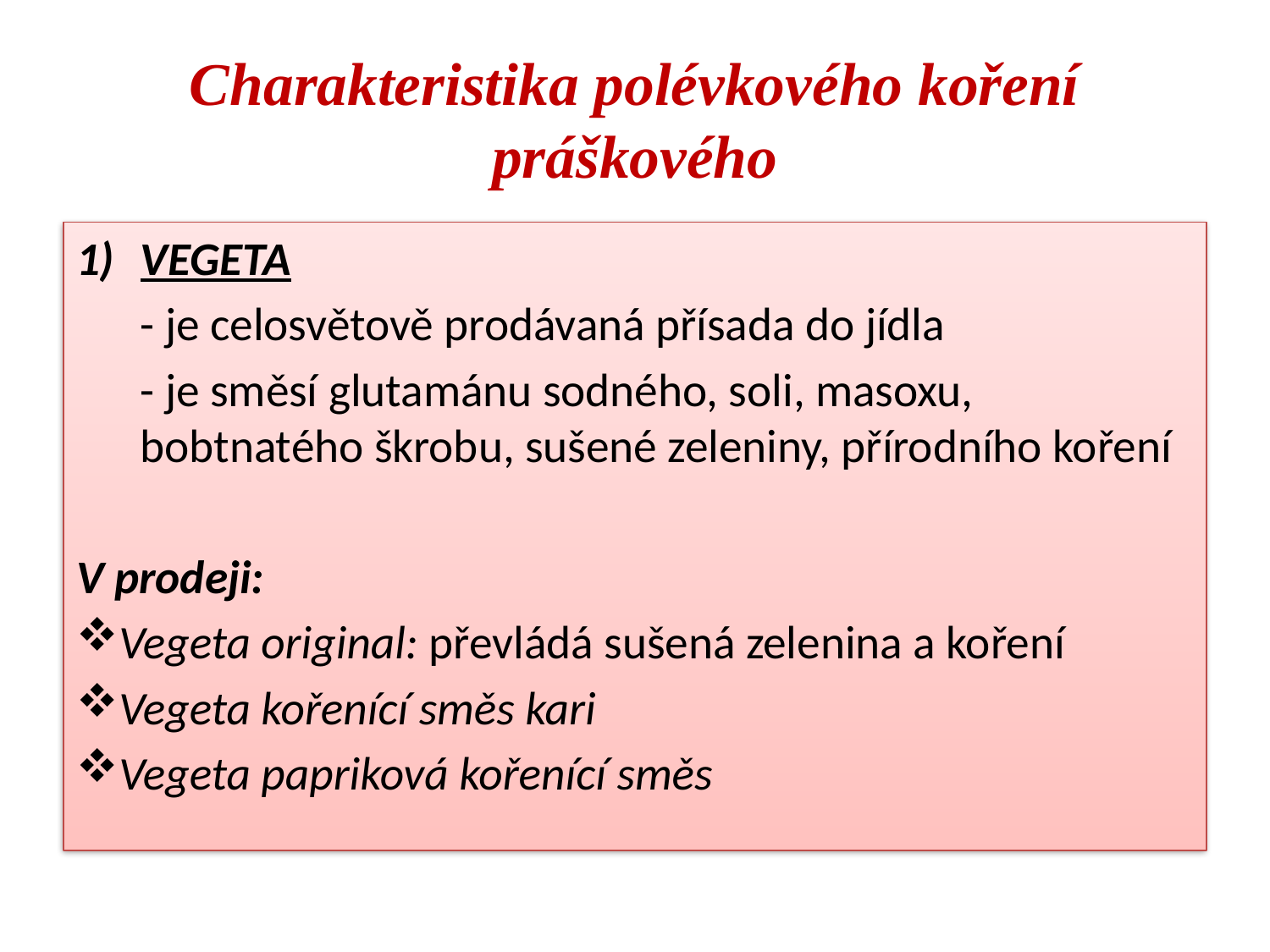

# Charakteristika polévkového koření práškového
VEGETA
	- je celosvětově prodávaná přísada do jídla
	- je směsí glutamánu sodného, soli, masoxu, bobtnatého škrobu, sušené zeleniny, přírodního koření

V prodeji:
Vegeta original: převládá sušená zelenina a koření
Vegeta kořenící směs kari
Vegeta papriková kořenící směs